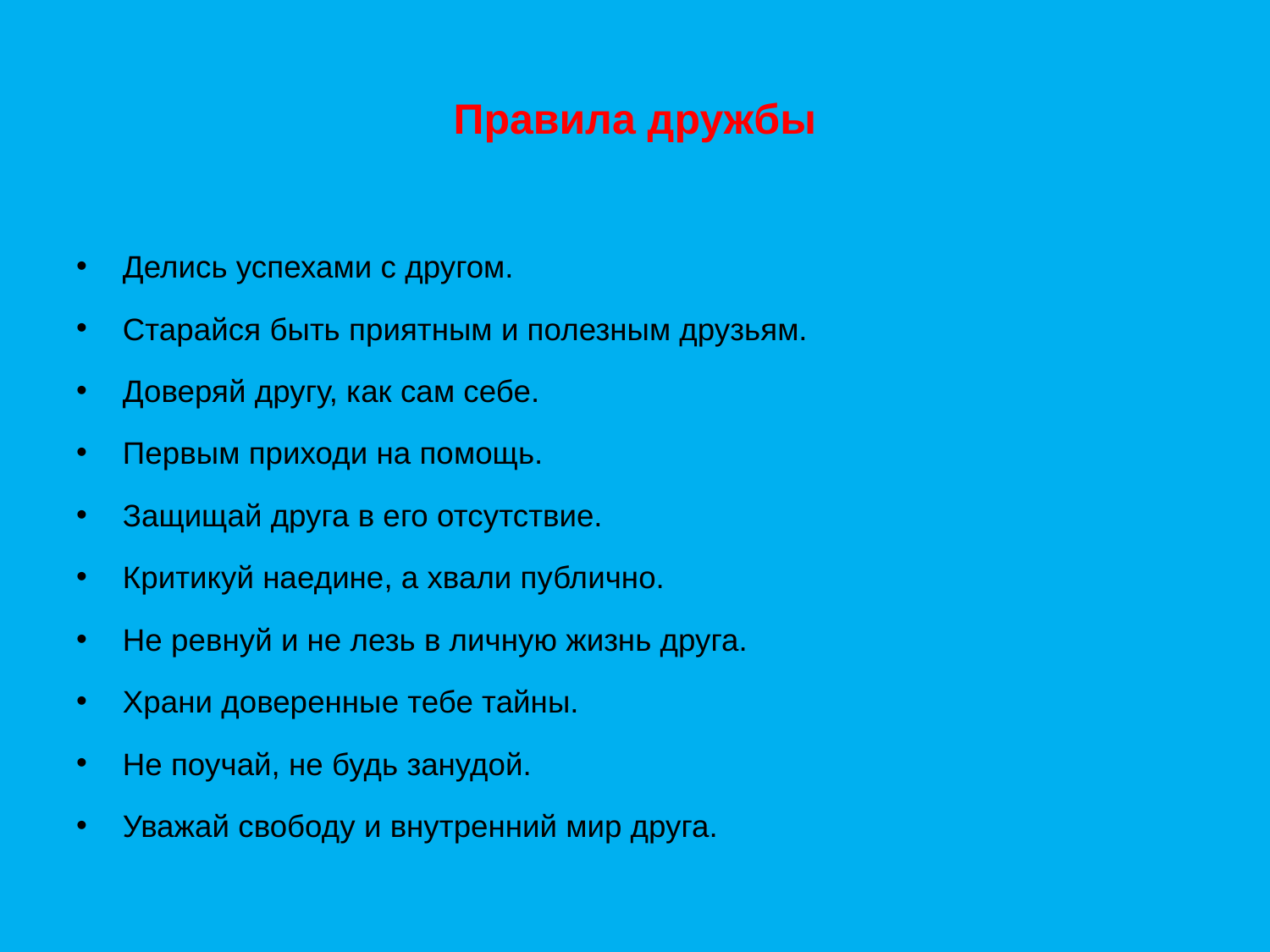

# Правила дружбы
Делись успехами с другом.
Старайся быть приятным и полезным друзьям.
Доверяй другу, как сам себе.
Первым приходи на помощь.
Защищай друга в его отсутствие.
Критикуй наедине, а хвали публично.
Не ревнуй и не лезь в личную жизнь друга.
Храни доверенные тебе тайны.
Не поучай, не будь занудой.
Уважай свободу и внутренний мир друга.